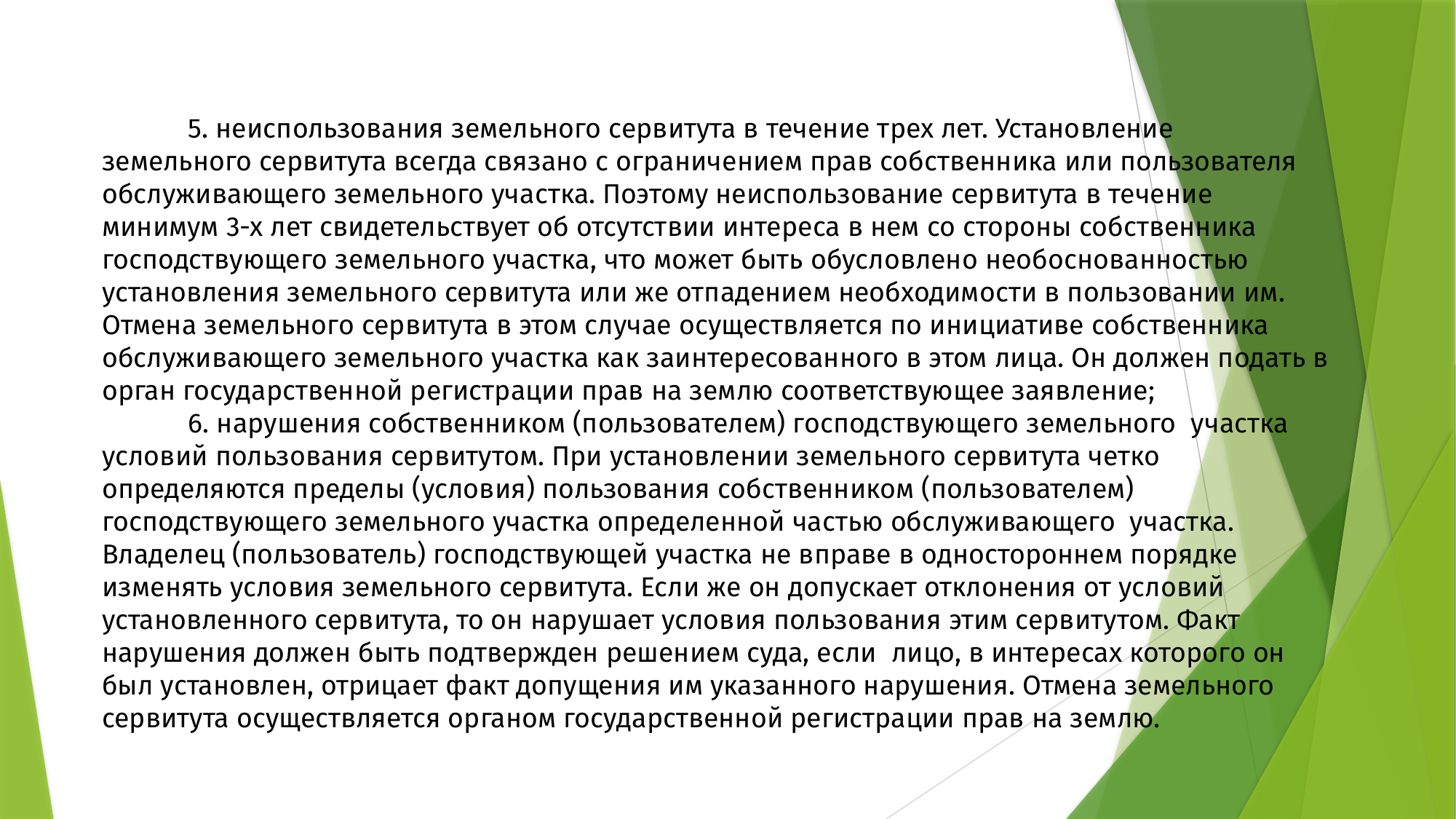

5. неиспользования земельного сервитута в течение трех лет. Установление земельного сервитута всегда связано с ограничением прав собственника или пользователя обслуживающего земельного участка. Поэтому неиспользование сервитута в течение минимум 3-х лет свидетельствует об отсутствии интереса в нем со стороны собственника господствующего земельного участка, что может быть обусловлено необоснованностью установления земельного сервитута или же отпадением необходимости в пользовании им. Отмена земельного сервитута в этом случае осуществляется по инициативе собственника обслуживающего земельного участка как заинтересованного в этом лица. Он должен подать в орган государственной регистрации прав на землю соответствующее заявление;
6. нарушения собственником (пользователем) господствующего земельного  участка условий пользования сервитутом. При установлении земельного сервитута четко определяются пределы (условия) пользования собственником (пользователем) господствующего земельного участка определенной частью обслуживающего  участка. Владелец (пользователь) господствующей участка не вправе в одностороннем порядке изменять условия земельного сервитута. Если же он допускает отклонения от условий установленного сервитута, то он нарушает условия пользования этим сервитутом. Факт нарушения должен быть подтвержден решением суда, если  лицо, в интересах которого он был установлен, отрицает факт допущения им указанного нарушения. Отмена земельного сервитута осуществляется органом государственной регистрации прав на землю.